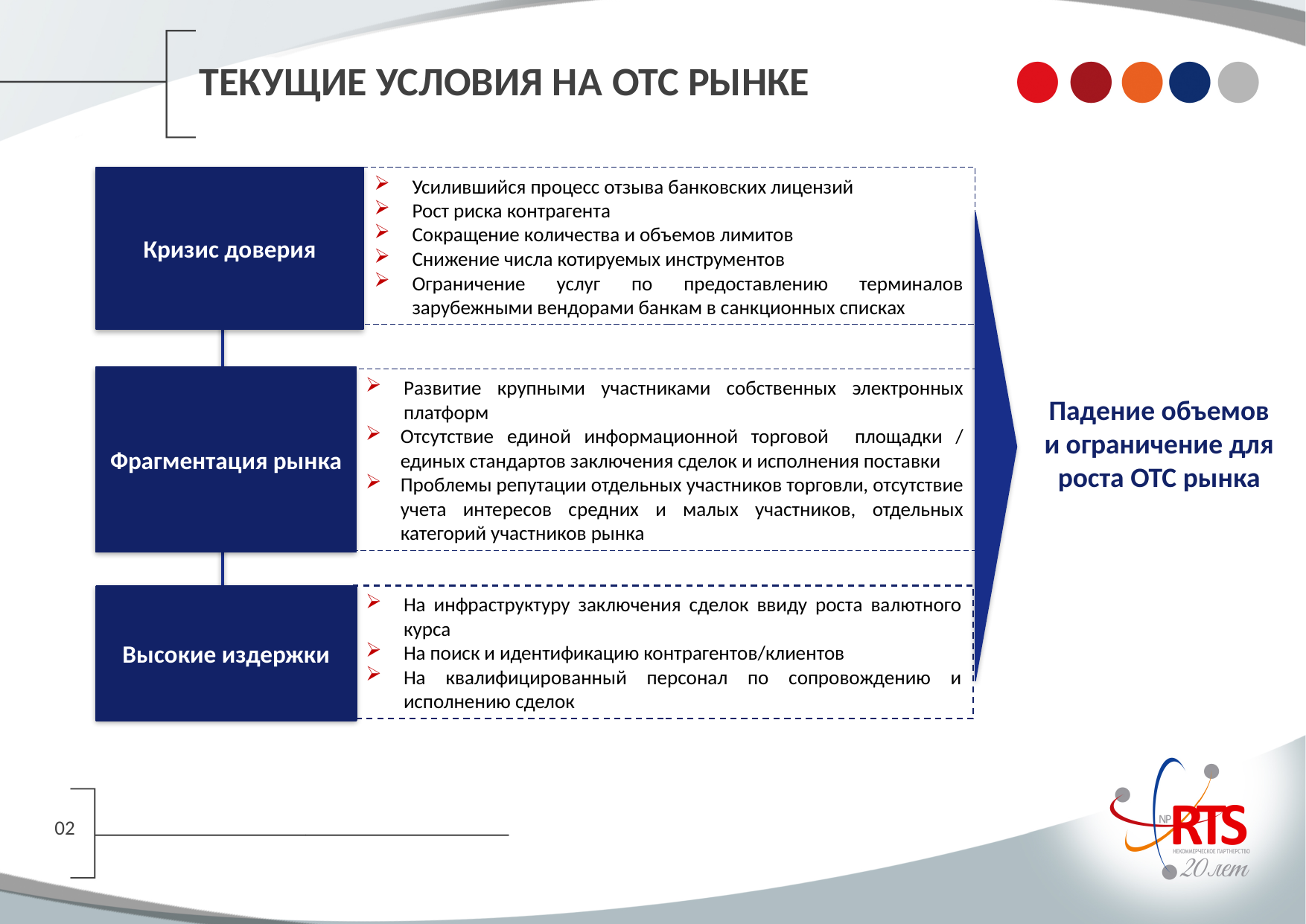

# ТЕКУЩИЕ УСЛОВИЯ НА OTC РЫНКЕ
Усилившийся процесс отзыва банковских лицензий
Рост риска контрагента
Сокращение количества и объемов лимитов
Снижение числа котируемых инструментов
Ограничение услуг по предоставлению терминалов зарубежными вендорами банкам в санкционных списках
Кризис доверия
Фрагментация рынка
Развитие крупными участниками собственных электронных платформ
Отсутствие единой информационной торговой  площадки / единых стандартов заключения сделок и исполнения поставки
Проблемы репутации отдельных участников торговли, отсутствие учета интересов средних и малых участников, отдельных категорий участников рынка
Падение объемов и ограничение для роста OTC рынка

На инфраструктуру заключения сделок ввиду роста валютного курса
На поиск и идентификацию контрагентов/клиентов
На квалифицированный персонал по сопровождению и исполнению сделок
Высокие издержки
02